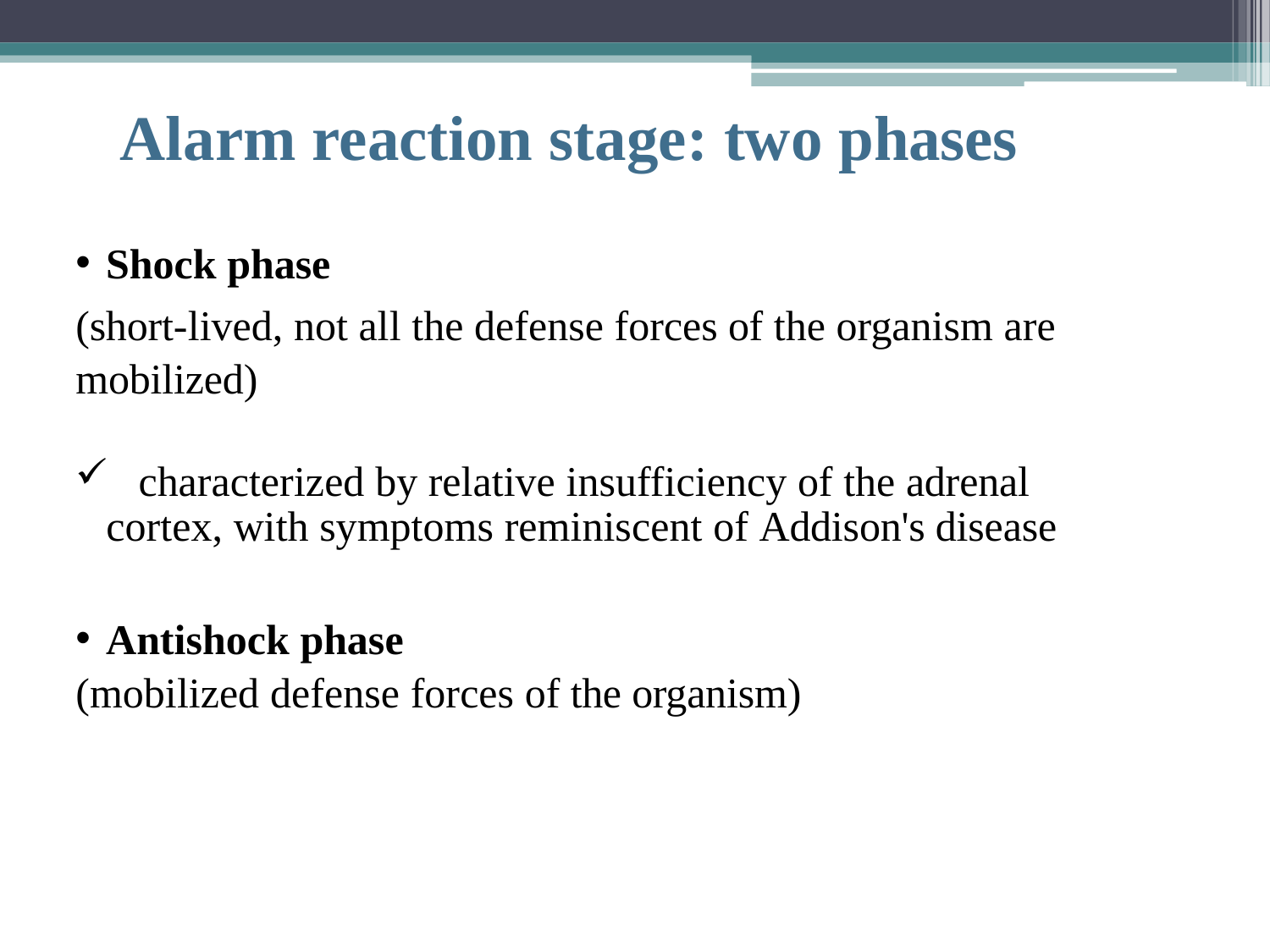

# Alarm reaction stage: two phases
Shock phase
(short-lived, not all the defense forces of the organism are mobilized)

	characterized by relative insufficiency of the adrenal cortex, with symptoms reminiscent of Addison's disease

Antishock phase
(mobilized defense forces of the organism)